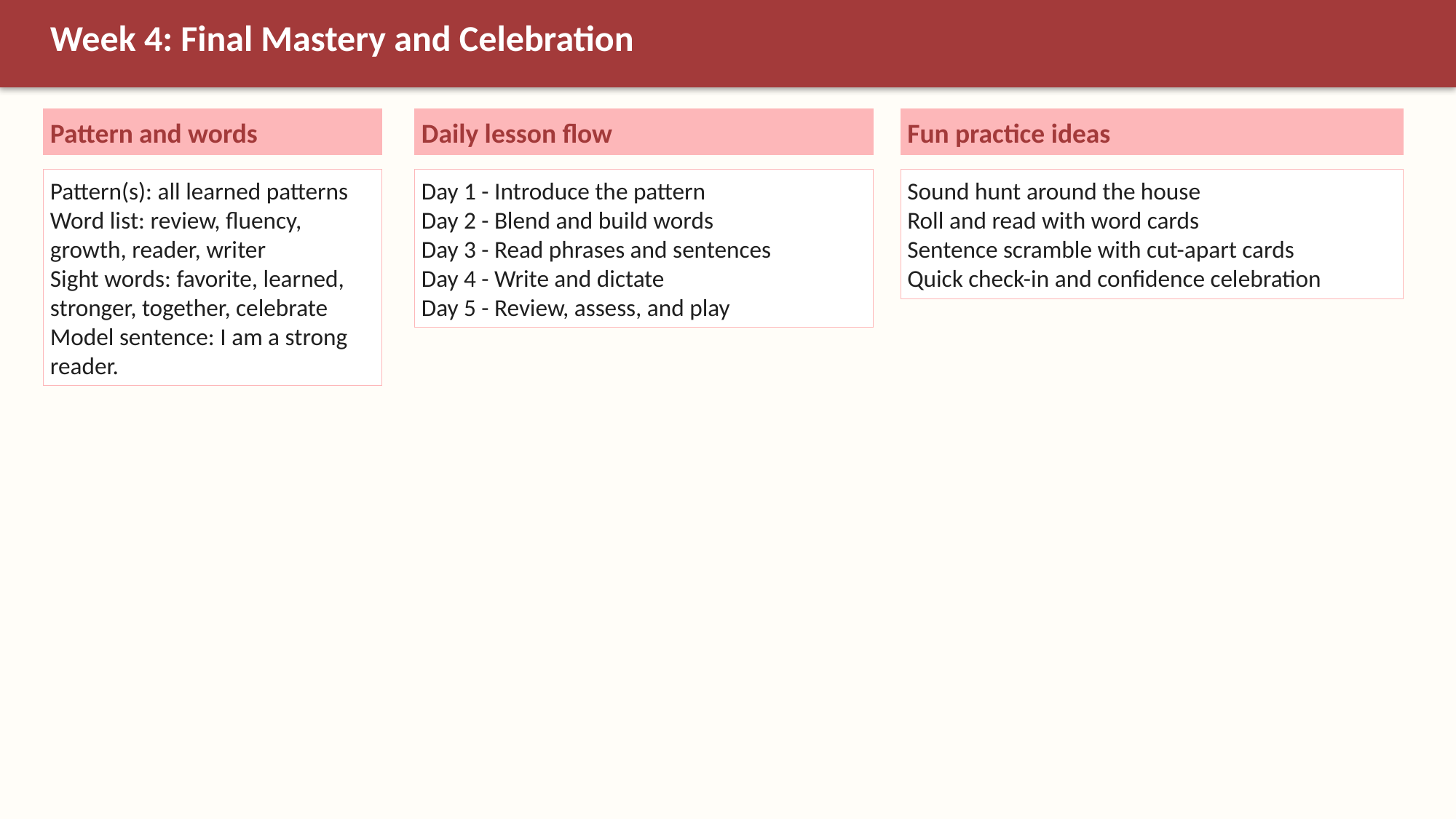

Week 4: Final Mastery and Celebration
Pattern and words
Daily lesson flow
Fun practice ideas
Pattern(s): all learned patterns
Word list: review, fluency, growth, reader, writer
Sight words: favorite, learned, stronger, together, celebrate
Model sentence: I am a strong reader.
Day 1 - Introduce the pattern
Day 2 - Blend and build words
Day 3 - Read phrases and sentences
Day 4 - Write and dictate
Day 5 - Review, assess, and play
Sound hunt around the house
Roll and read with word cards
Sentence scramble with cut-apart cards
Quick check-in and confidence celebration